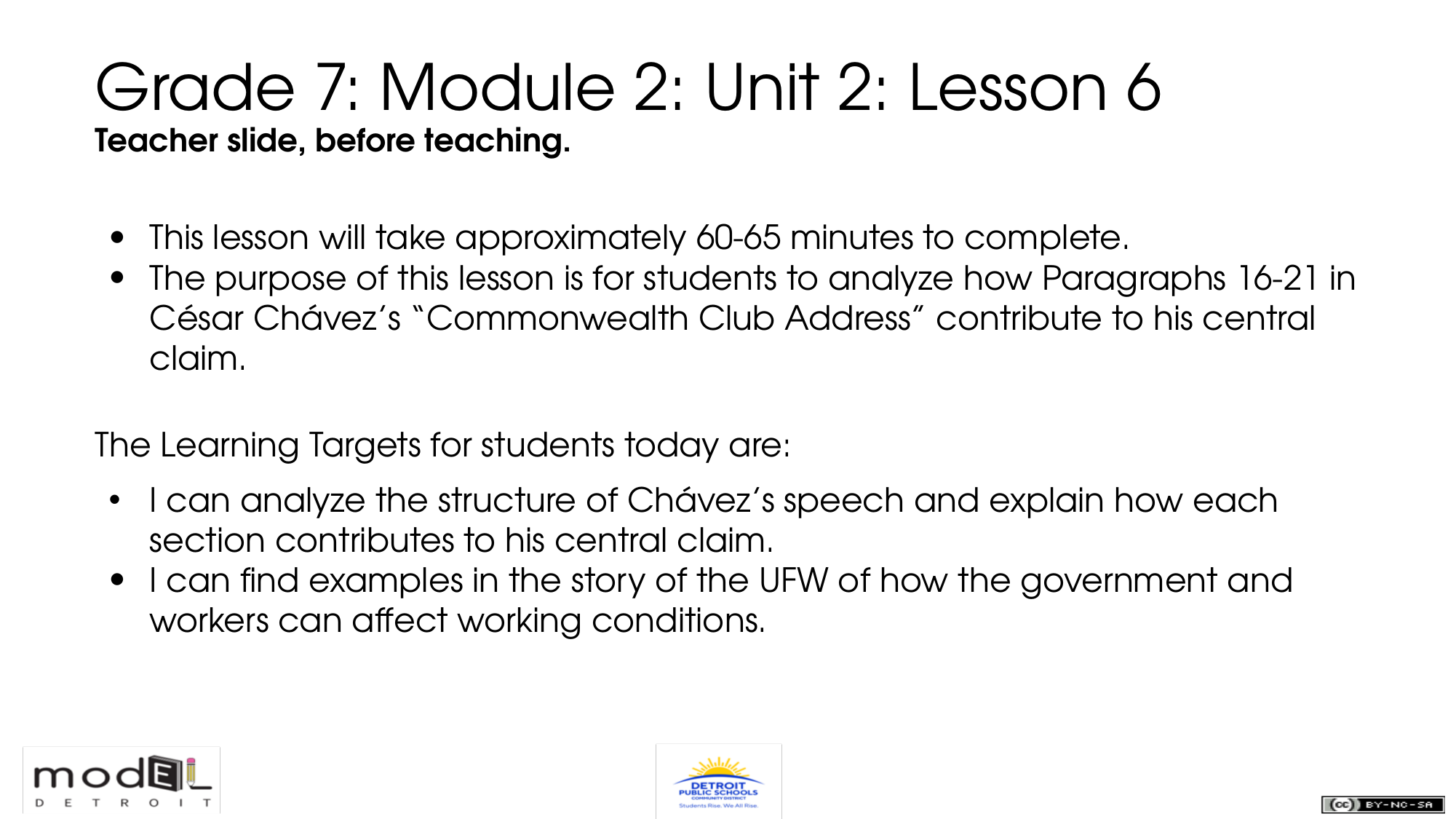

# Grade 7: Module 2: Unit 2: Lesson 6
Teacher slide, before teaching.
This lesson will take approximately 60-65 minutes to complete.
The purpose of this lesson is for students to analyze how Paragraphs 16-21 in César Chávez’s “Commonwealth Club Address” contribute to his central claim.

The Learning Targets for students today are:
I can analyze the structure of Chávez’s speech and explain how each section contributes to his central claim.
I can find examples in the story of the UFW of how the government and workers can affect working conditions.